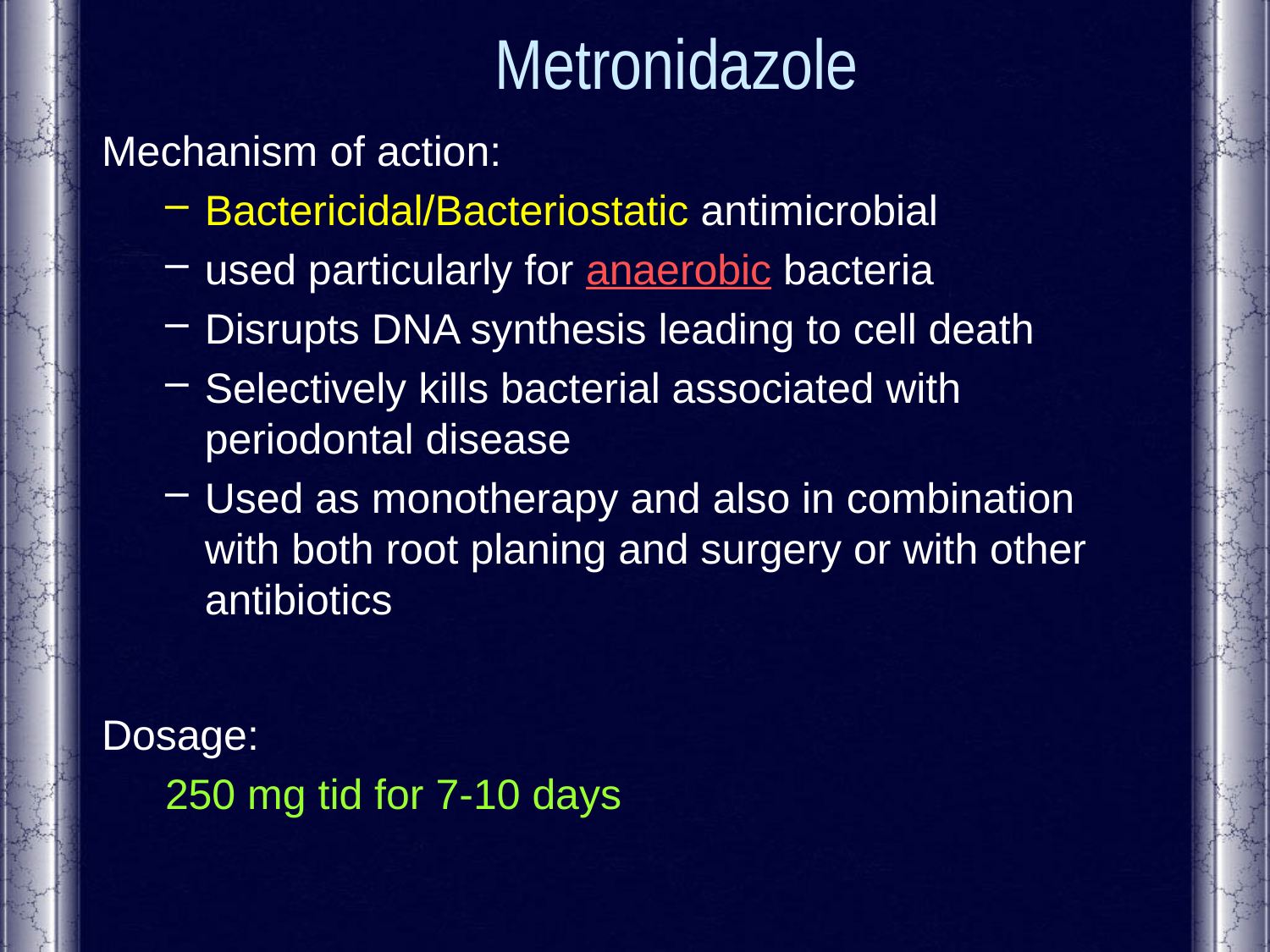

# Metronidazole
Mechanism of action:
Bactericidal/Bacteriostatic antimicrobial
used particularly for anaerobic bacteria
Disrupts DNA synthesis leading to cell death
Selectively kills bacterial associated with periodontal disease
Used as monotherapy and also in combination with both root planing and surgery or with other antibiotics

Dosage:
250 mg tid for 7-10 days